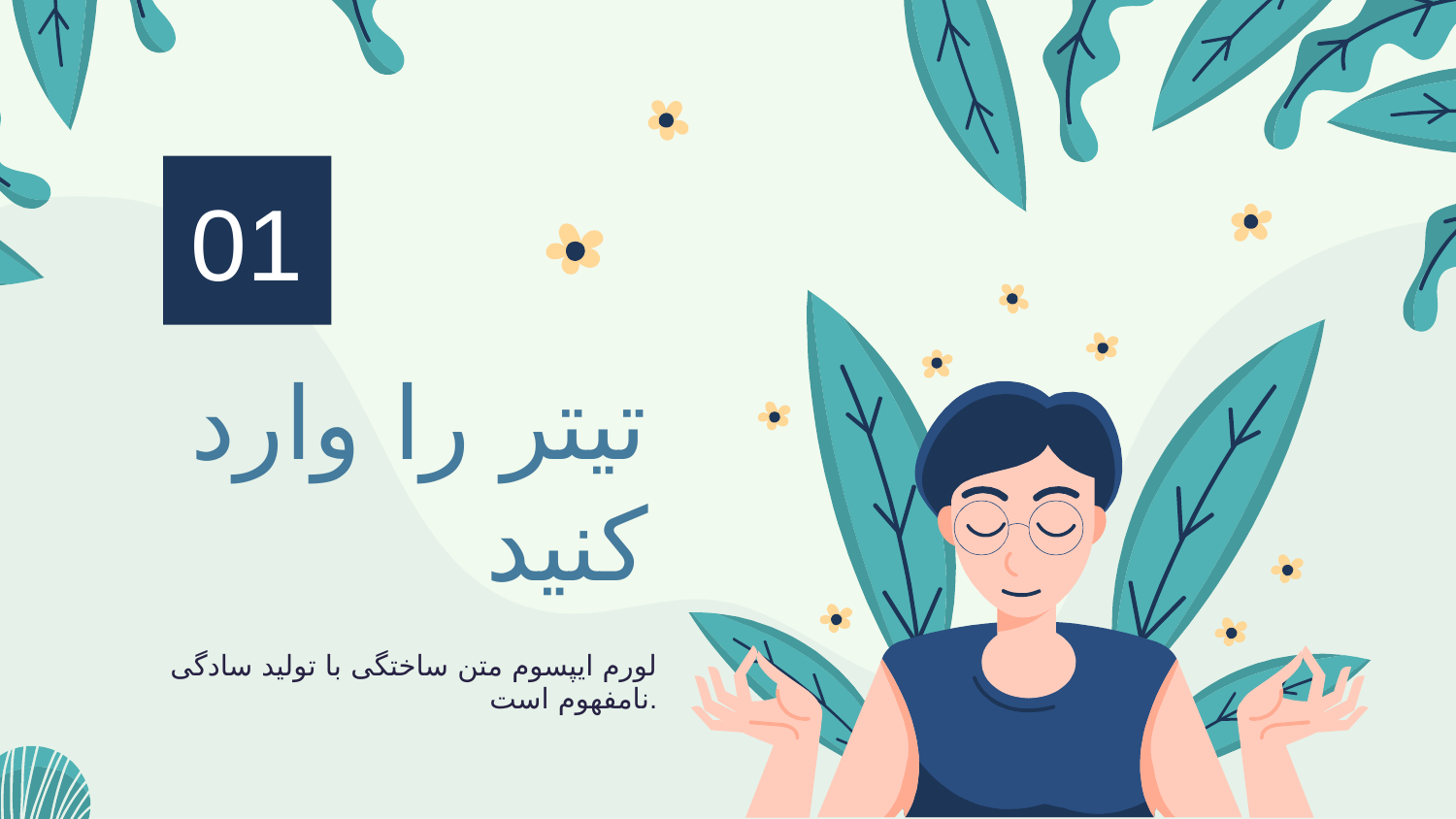

01

# تیتر را وارد کنید
لورم ایپسوم متن ساختگی با تولید سادگی نامفهوم است.